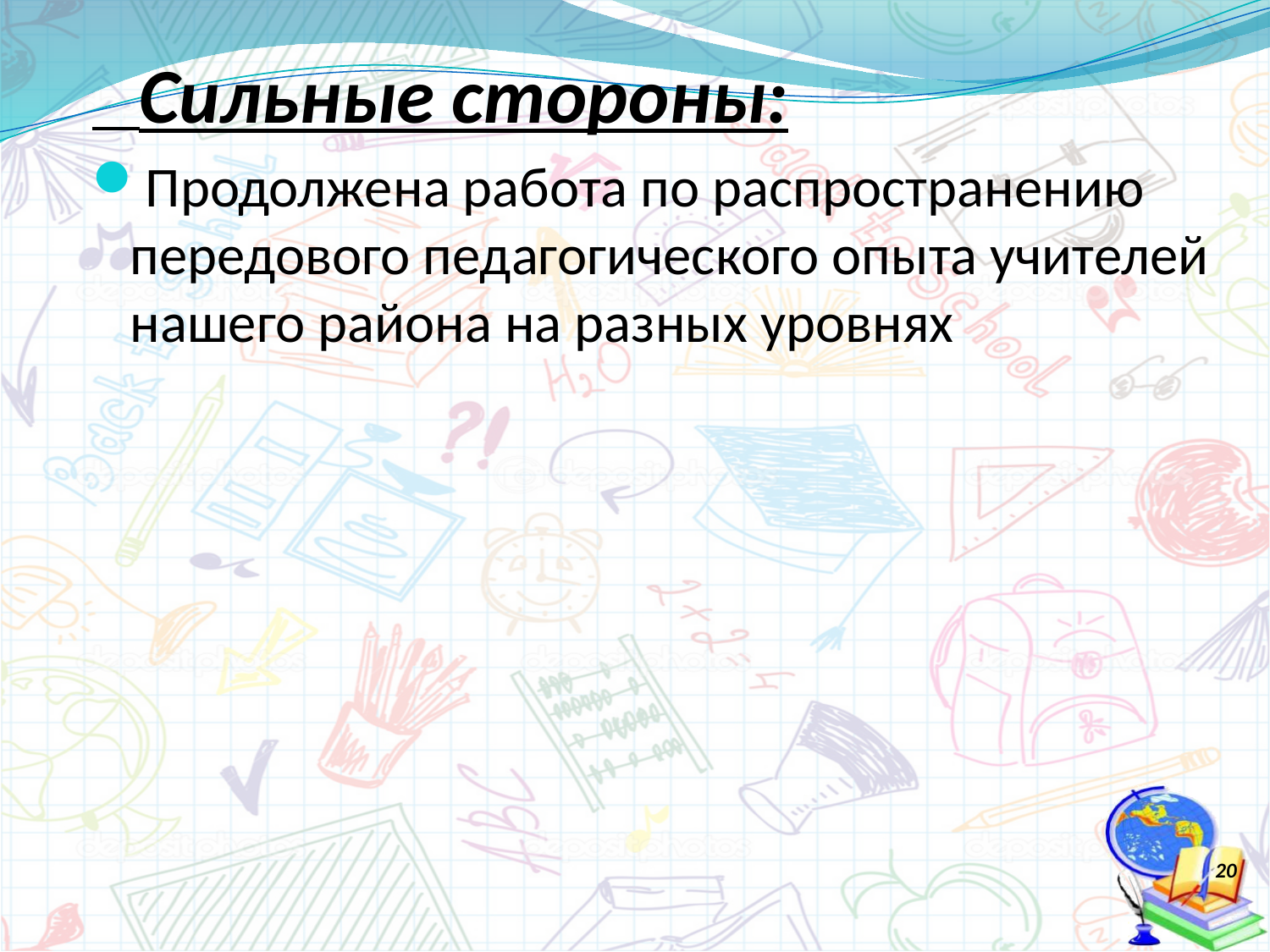

Сильные стороны:
Продолжена работа по распространению передового педагогического опыта учителей нашего района на разных уровнях

#
20